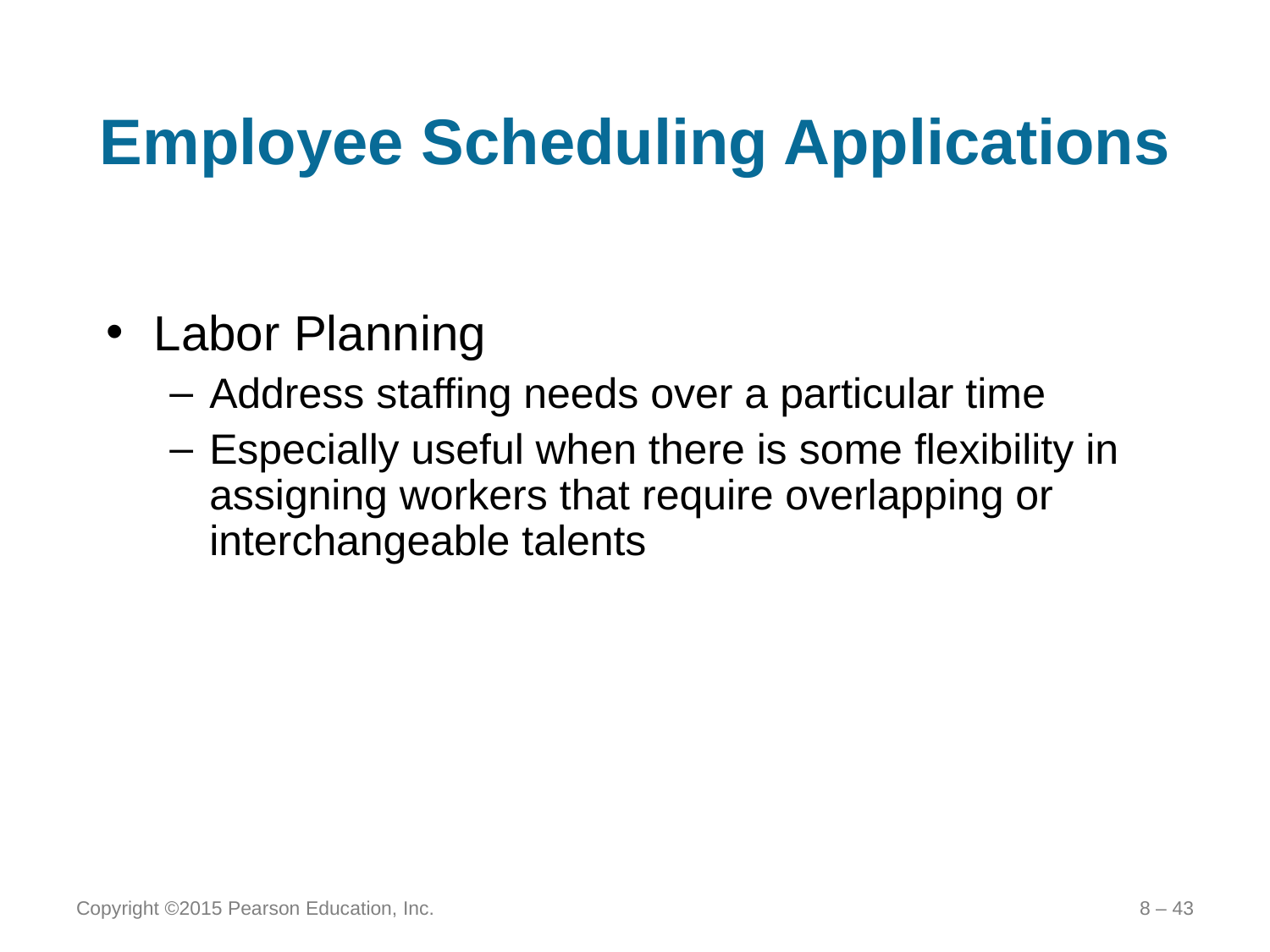

# Employee Scheduling Applications
Labor Planning
Address staffing needs over a particular time
Especially useful when there is some flexibility in assigning workers that require overlapping or interchangeable talents

Copyright ©2015 Pearson Education, Inc.
8 – 43